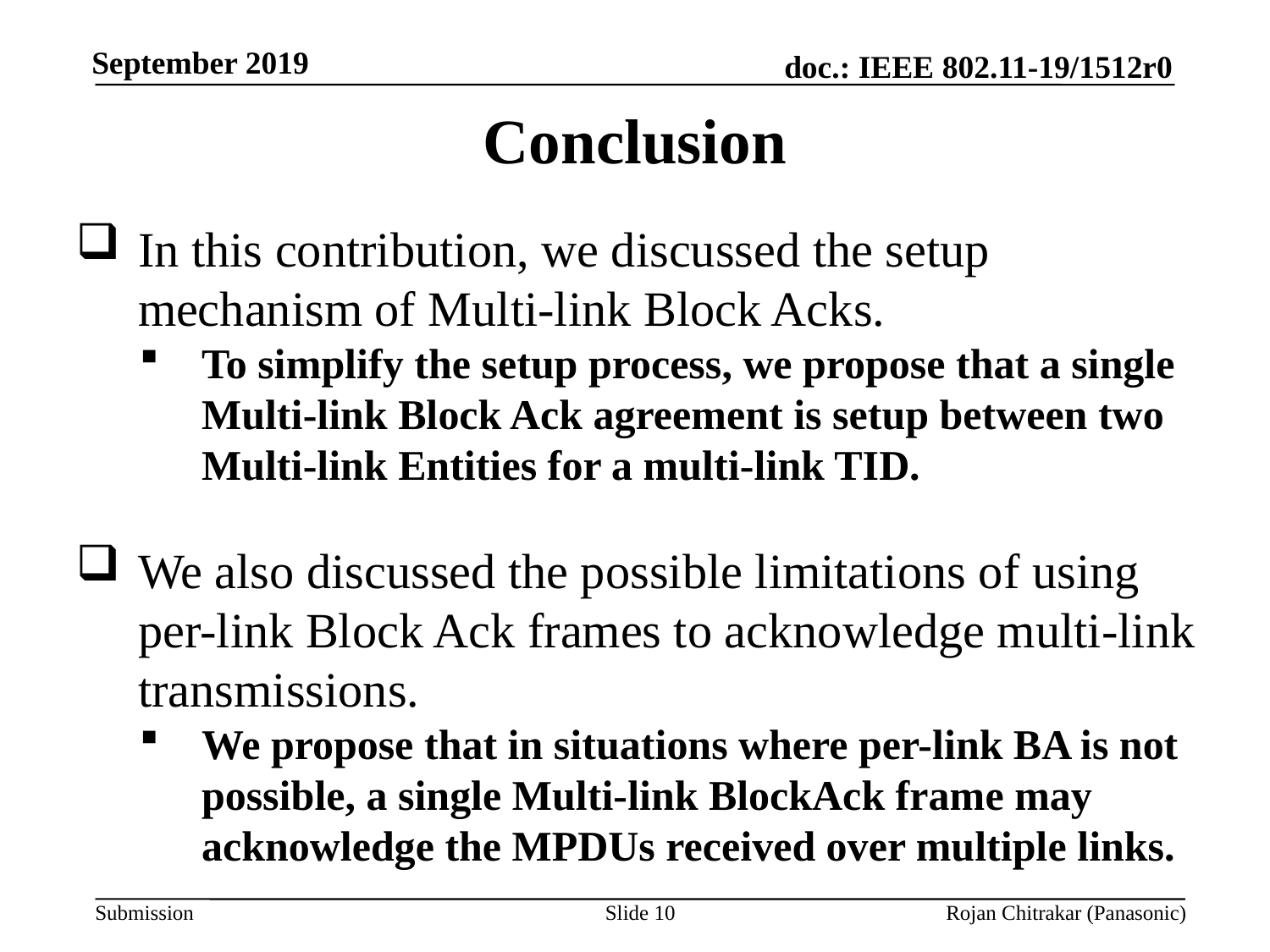

Conclusion
In this contribution, we discussed the setup mechanism of Multi-link Block Acks.
To simplify the setup process, we propose that a single Multi-link Block Ack agreement is setup between two Multi-link Entities for a multi-link TID.

We also discussed the possible limitations of using per-link Block Ack frames to acknowledge multi-link transmissions.
We propose that in situations where per-link BA is not possible, a single Multi-link BlockAck frame may acknowledge the MPDUs received over multiple links.
Slide 10
Rojan Chitrakar (Panasonic)